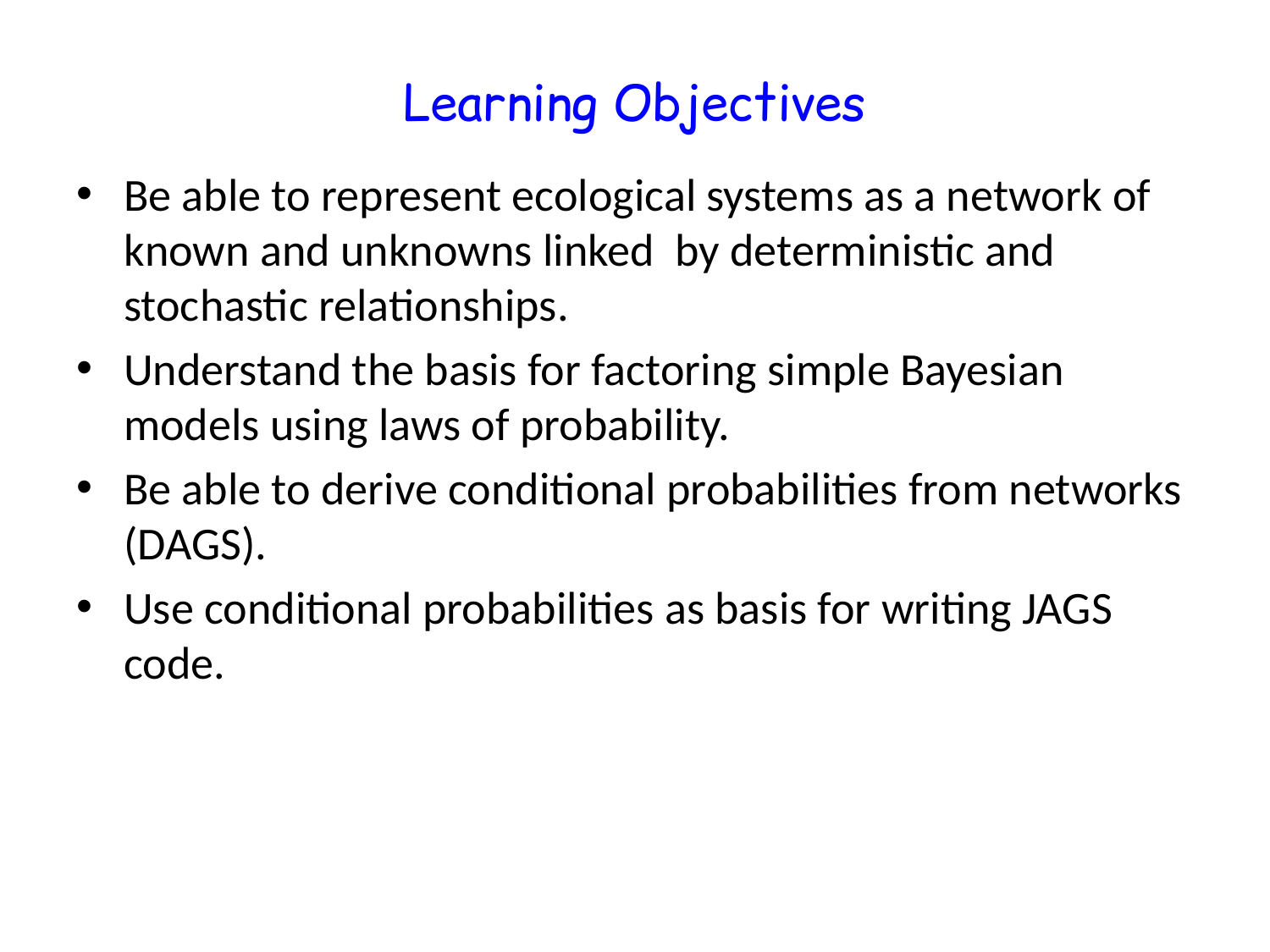

# Learning Objectives
Be able to represent ecological systems as a network of known and unknowns linked  by deterministic and stochastic relationships.
Understand the basis for factoring simple Bayesian models using laws of probability.
Be able to derive conditional probabilities from networks (DAGS).
Use conditional probabilities as basis for writing JAGS code.